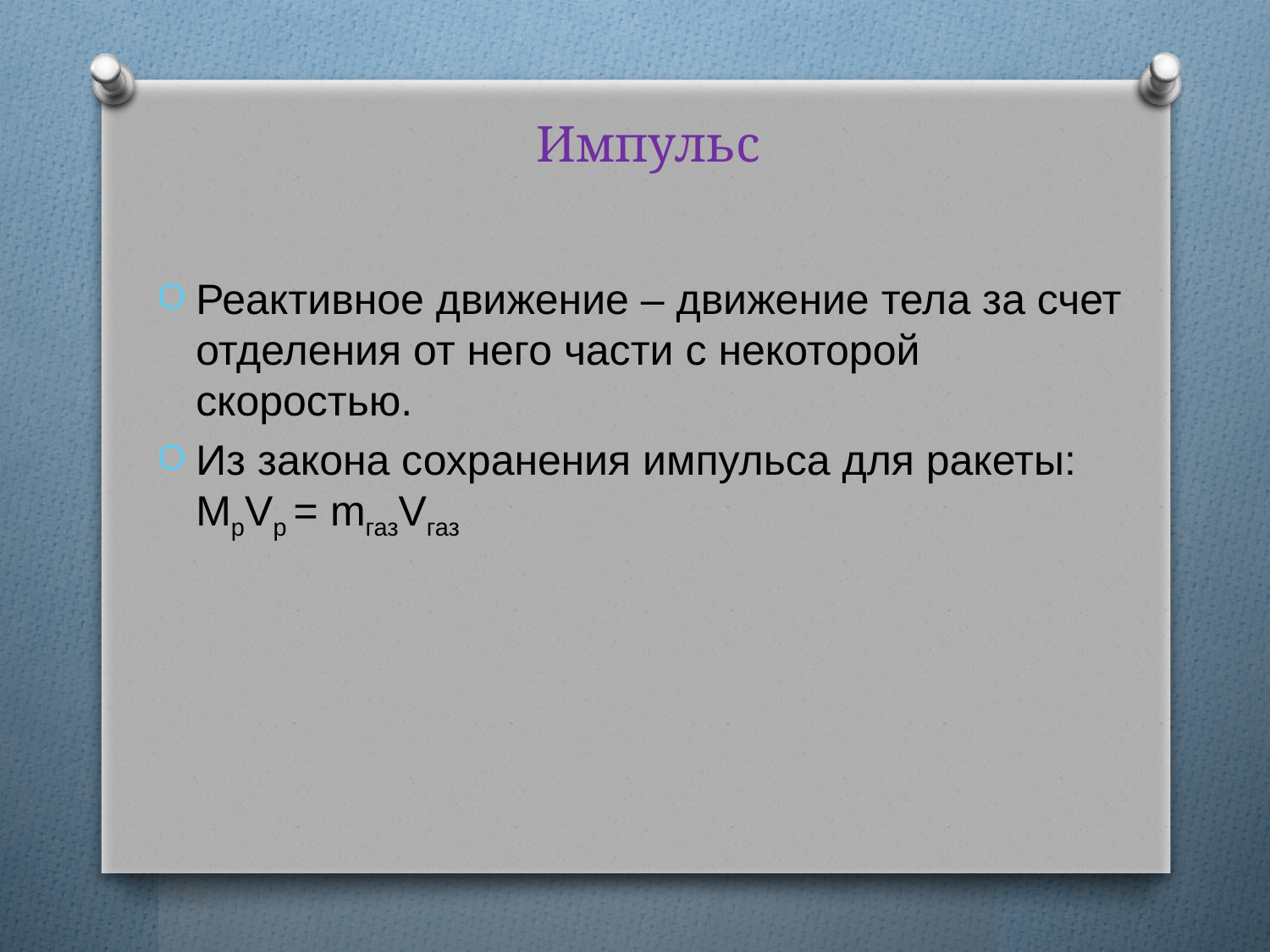

# Импульс

Реактивное движение – движение тела за счет отделения от него части с некоторой скоростью.
Из закона сохранения импульса для ракеты: MpVp = mгазVгаз